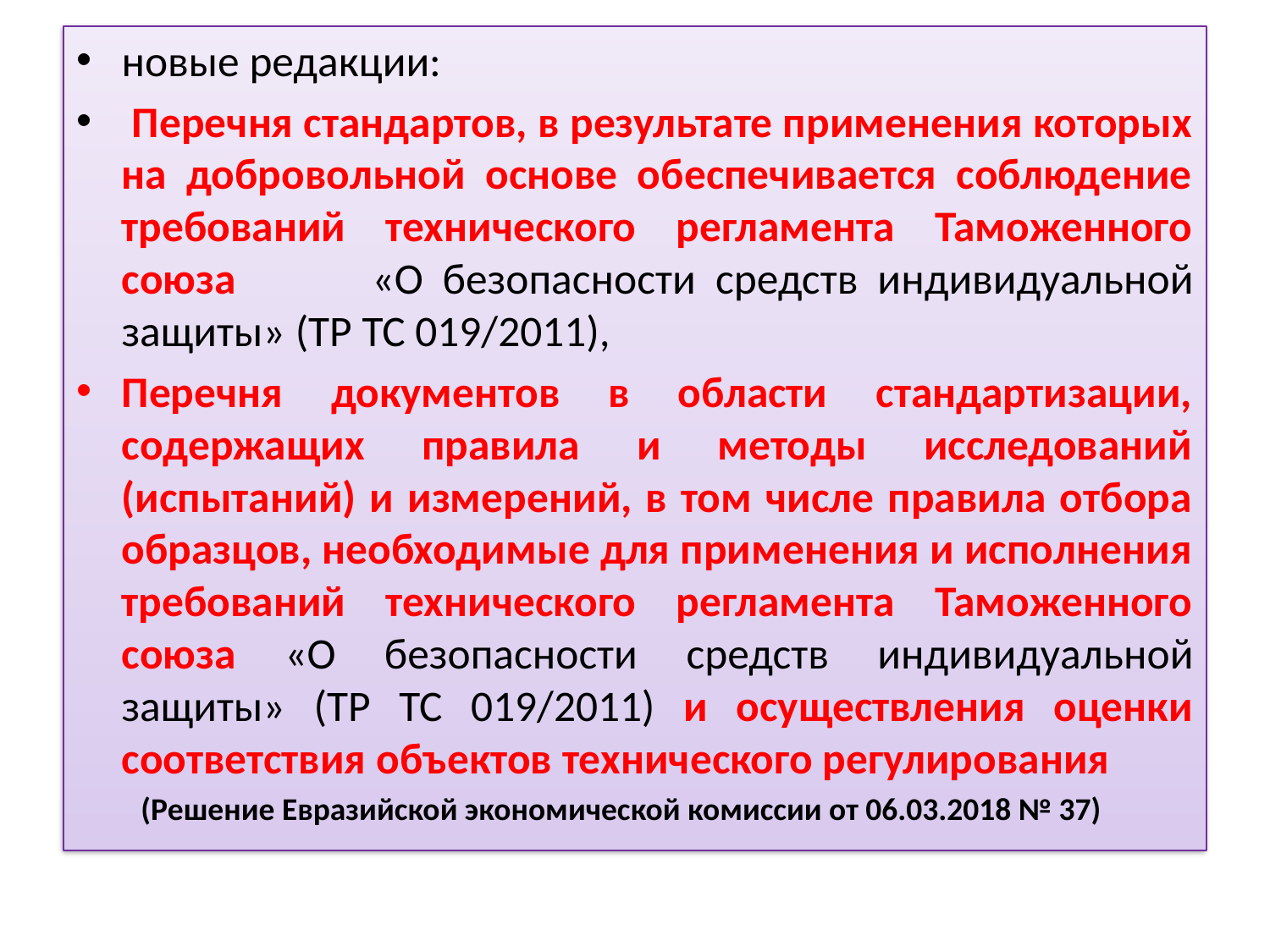

новые редакции:
 Перечня стандартов, в результате применения которых на добровольной основе обеспечивается соблюдение требований технического регламента Таможенного союза       «О безопасности средств индивидуальной защиты» (ТР ТС 019/2011),
Перечня документов в области стандартизации, содержащих правила и методы исследований (испытаний) и измерений, в том числе правила отбора образцов, необходимые для применения и исполнения требований технического регламента Таможенного союза «О безопасности средств индивидуальной защиты» (ТР ТС 019/2011) и осуществления оценки соответствия объектов технического регулирования
         (Решение Евразийской экономической комиссии от 06.03.2018 № 37)